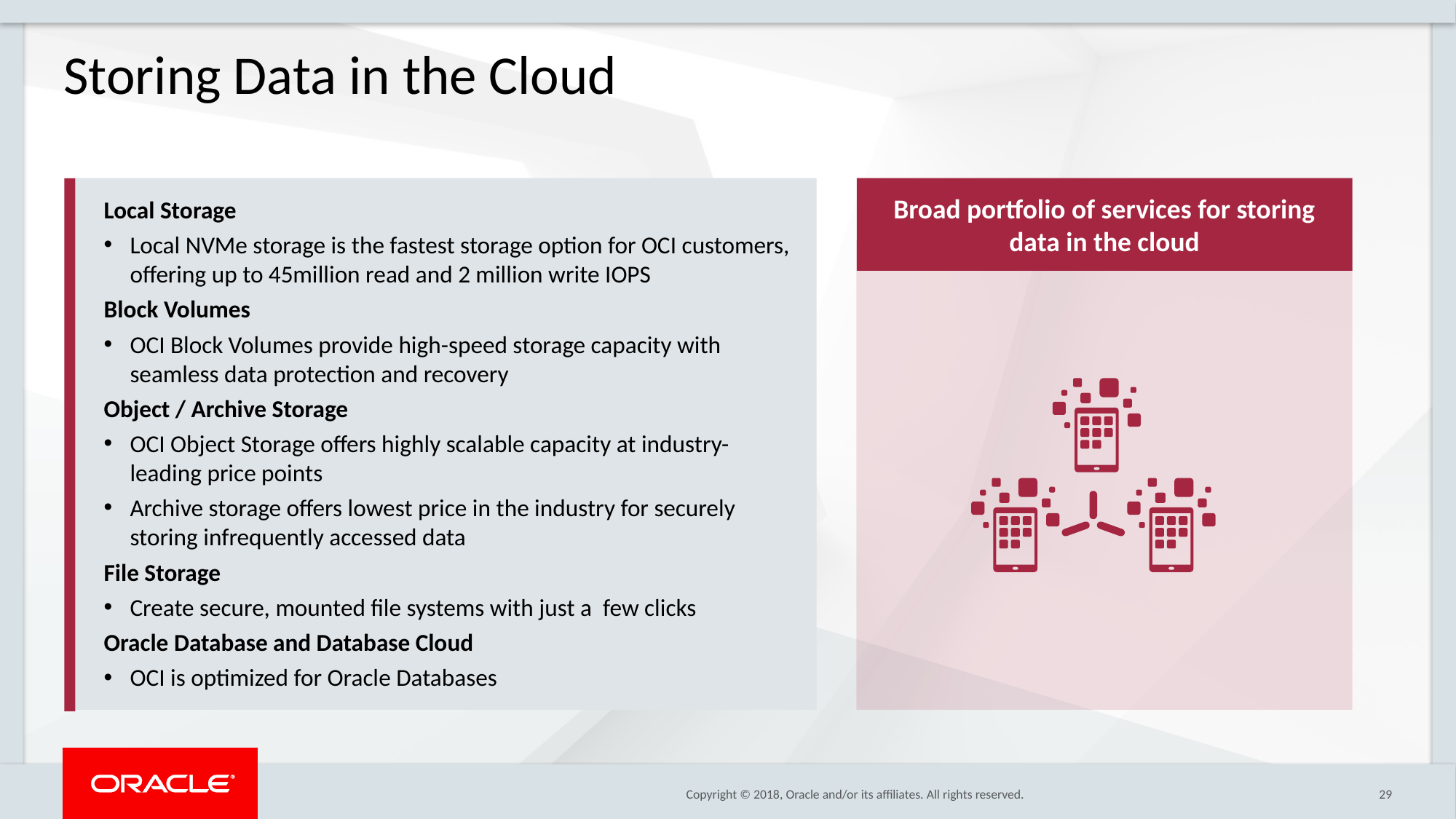

Storing Data in the Cloud

Broad portfolio of services for storing data in the cloud

Local Storage
Local NVMe storage is the fastest storage option for OCI customers, offering up to 45million read and 2 million write IOPS
Block Volumes
OCI Block Volumes provide high-speed storage capacity with seamless data protection and recovery
Object / Archive Storage
OCI Object Storage offers highly scalable capacity at industry-leading price points
Archive storage offers lowest price in the industry for securely storing infrequently accessed data
File Storage
Create secure, mounted file systems with just a  few clicks
Oracle Database and Database Cloud
OCI is optimized for Oracle Databases

29